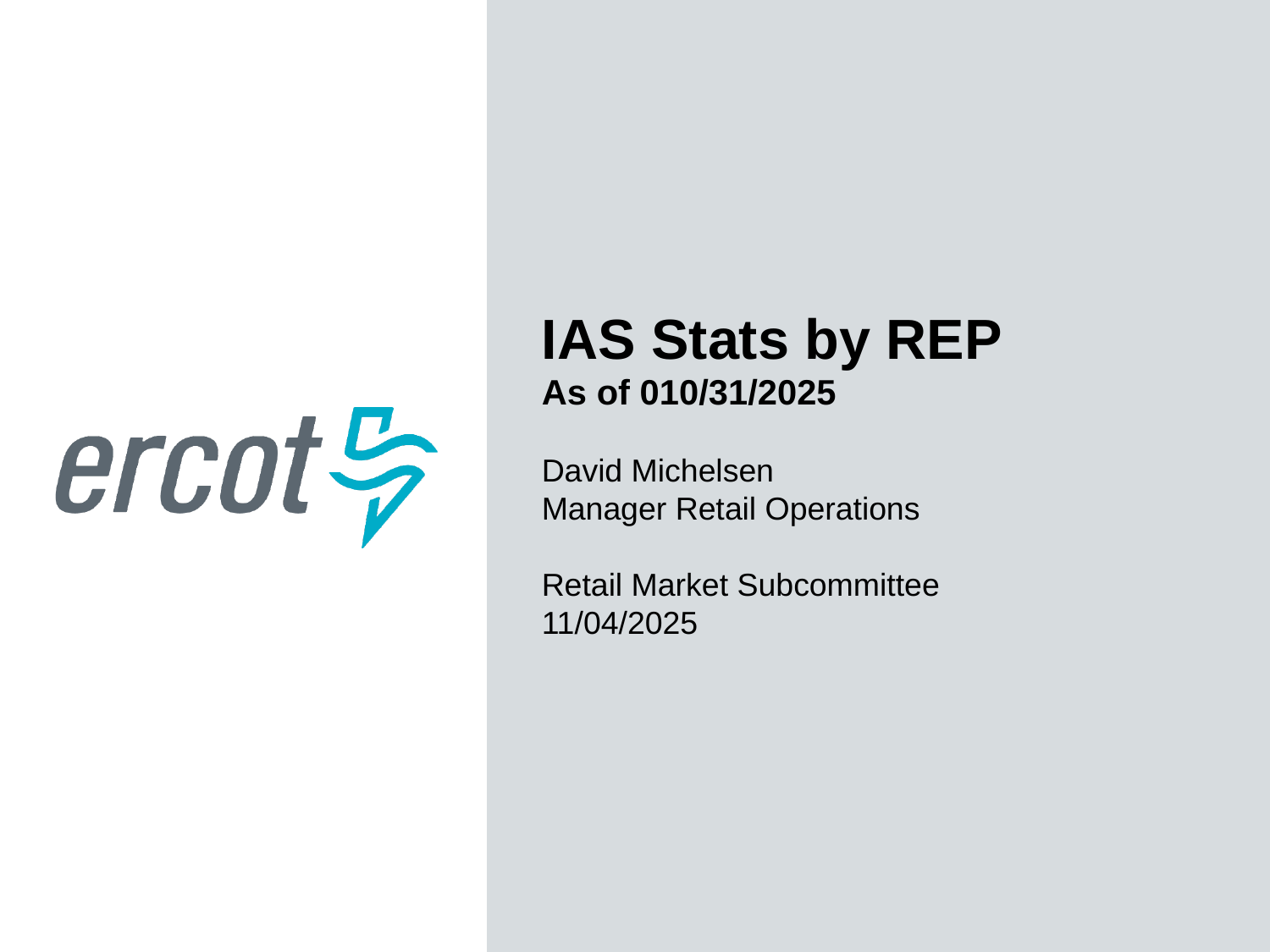

IAS Stats by REP
As of 010/31/2025

David Michelsen
Manager Retail Operations

Retail Market Subcommittee
11/04/2025